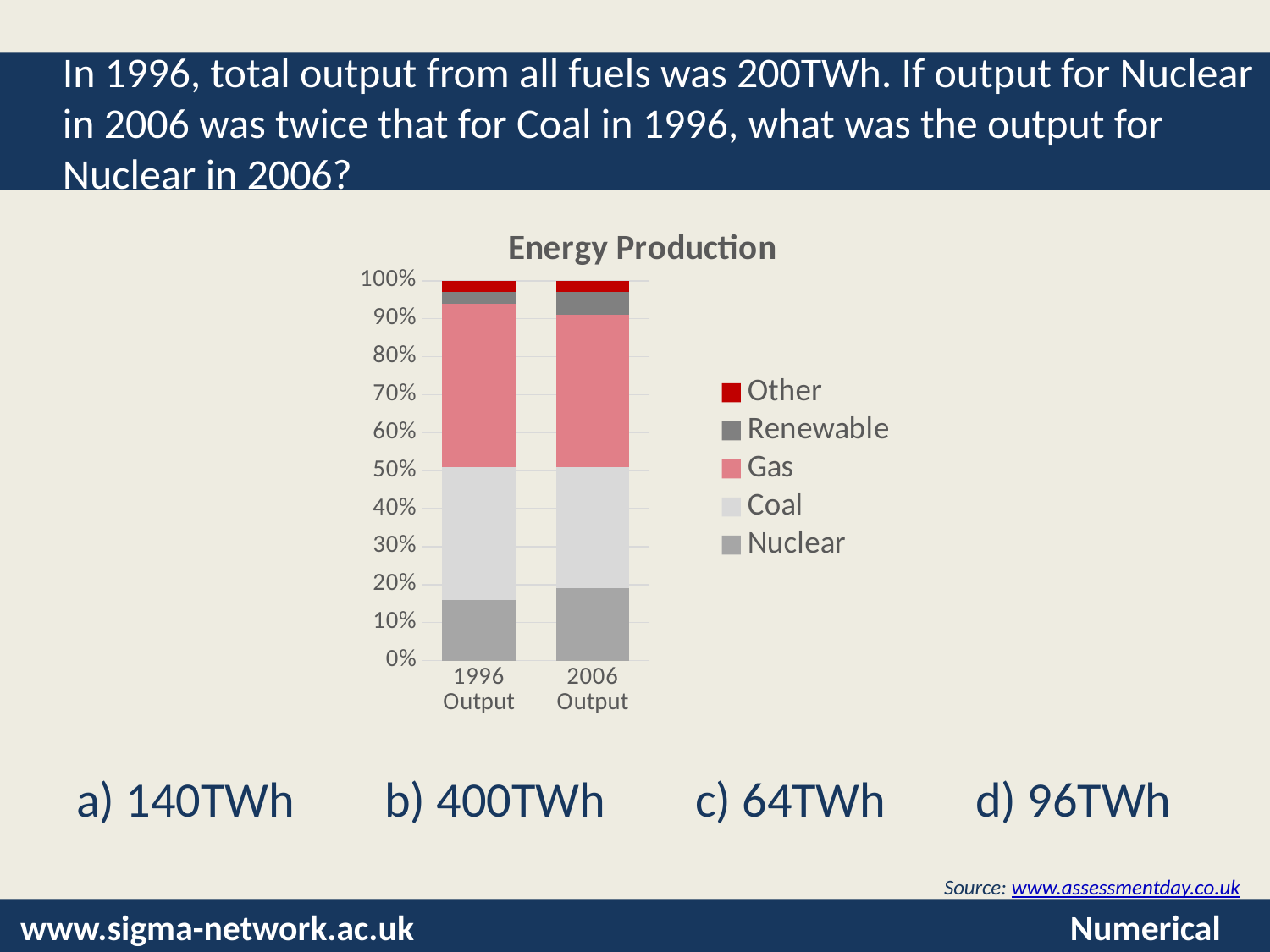

# In 1996, total output from all fuels was 200TWh. If output for Nuclear in 2006 was twice that for Coal in 1996, what was the output for Nuclear in 2006?

### Chart: Energy Production

| Category | Nuclear | Coal | Gas | Renewable | Other |
|---|---|---|---|---|---|
| 1996 Output | 16.0 | 35.0 | 43.0 | 3.0 | 3.0 |
| 2006 Output | 19.0 | 32.0 | 40.0 | 6.0 | 3.0 |
a) 140TWh        b) 400TWh        c) 64TWh        d) 96TWh
Source: www.assessmentday.co.uk